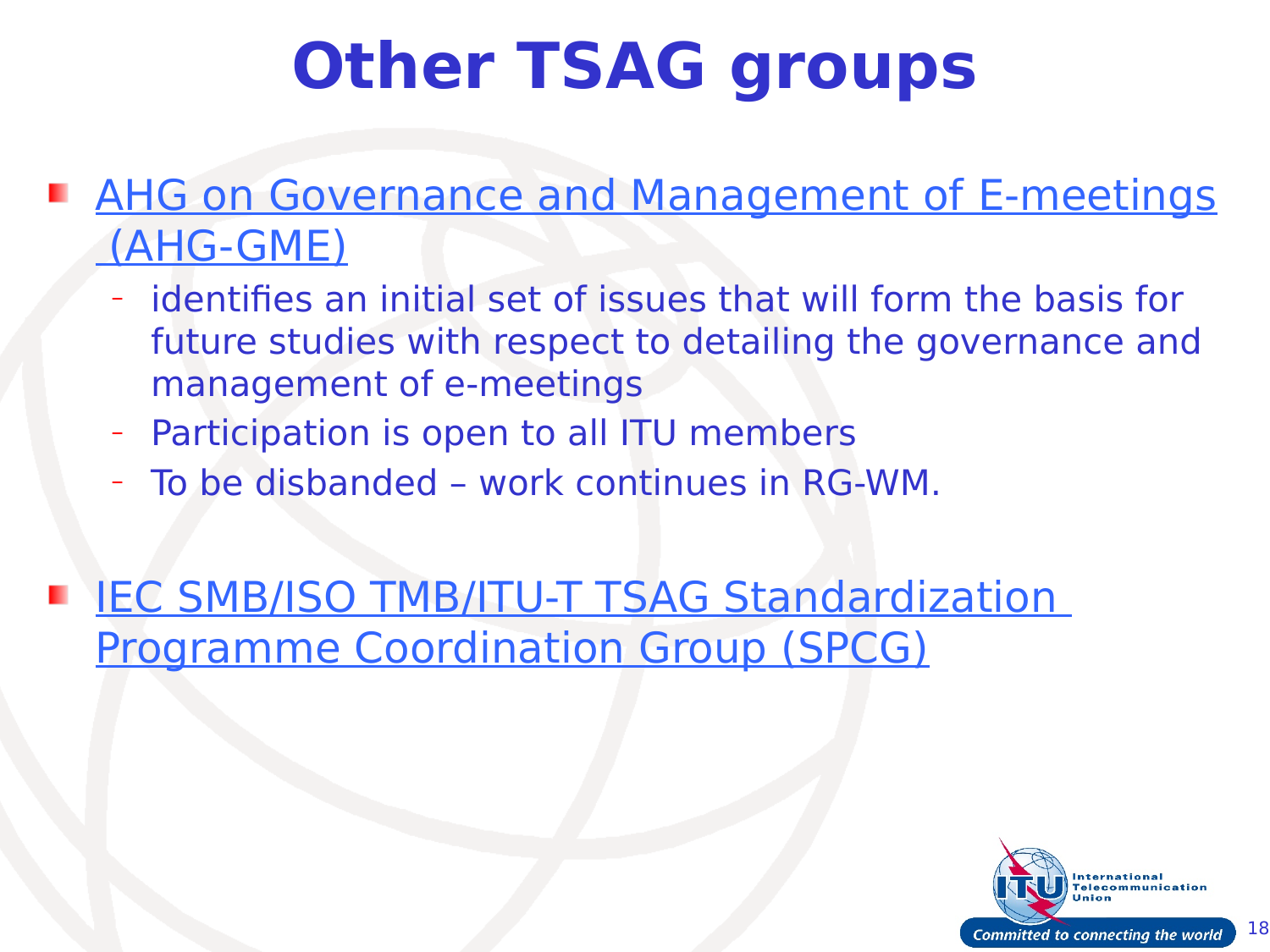

# Other TSAG groups
AHG on Governance and Management of E-meetings (AHG-GME)
identifies an initial set of issues that will form the basis for future studies with respect to detailing the governance and management of e-meetings
Participation is open to all ITU members
To be disbanded – work continues in RG-WM.

IEC SMB/ISO TMB/ITU-T TSAG Standardization Programme Coordination Group (SPCG)

18